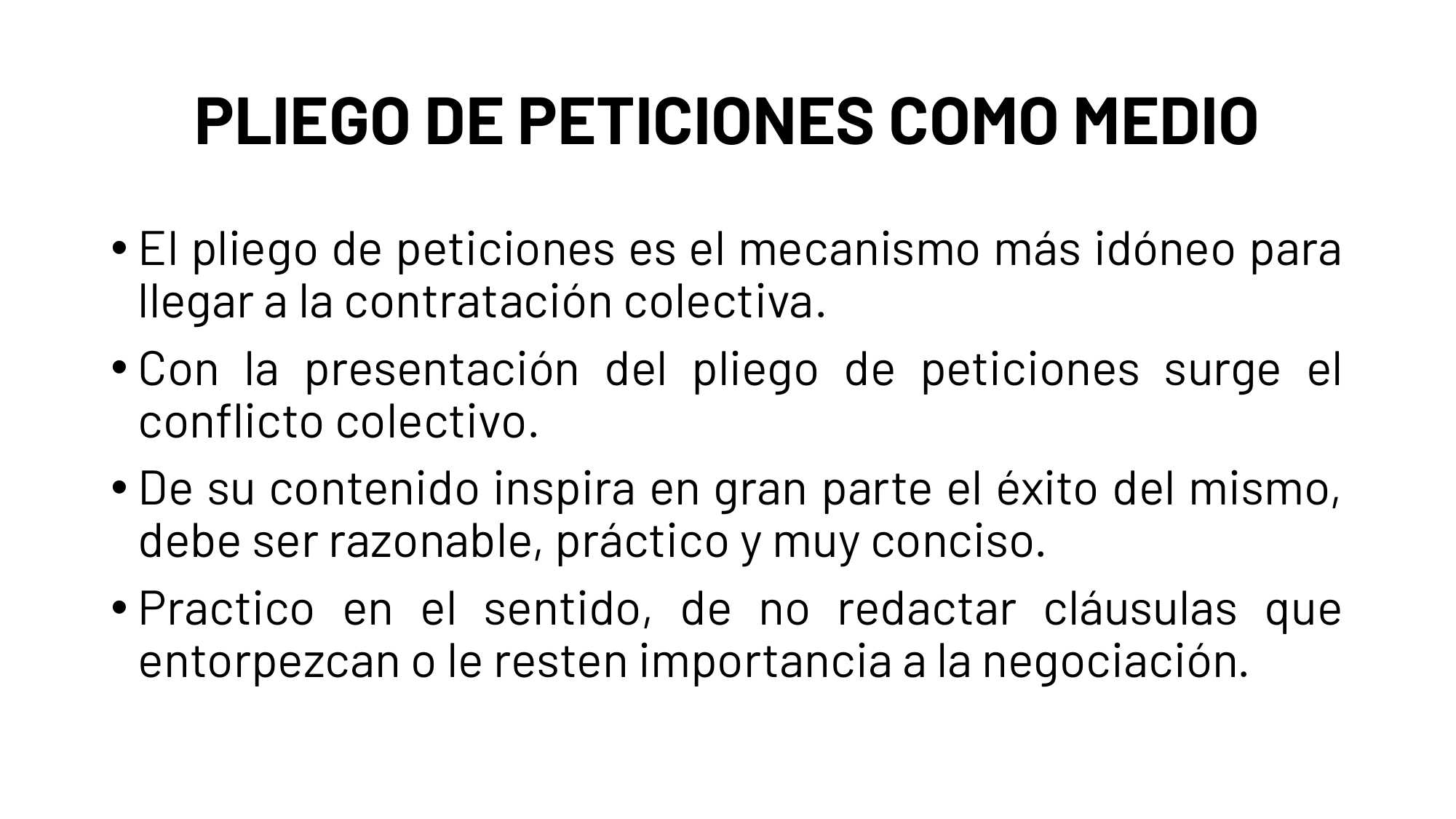

# PLIEGO DE PETICIONES COMO MEDIO
El pliego de peticiones es el mecanismo más idóneo para llegar a la contratación colectiva.
Con la presentación del pliego de peticiones surge el conflicto colectivo.
De su contenido inspira en gran parte el éxito del mismo, debe ser razonable, práctico y muy conciso.
Practico en el sentido, de no redactar cláusulas que entorpezcan o le resten importancia a la negociación.